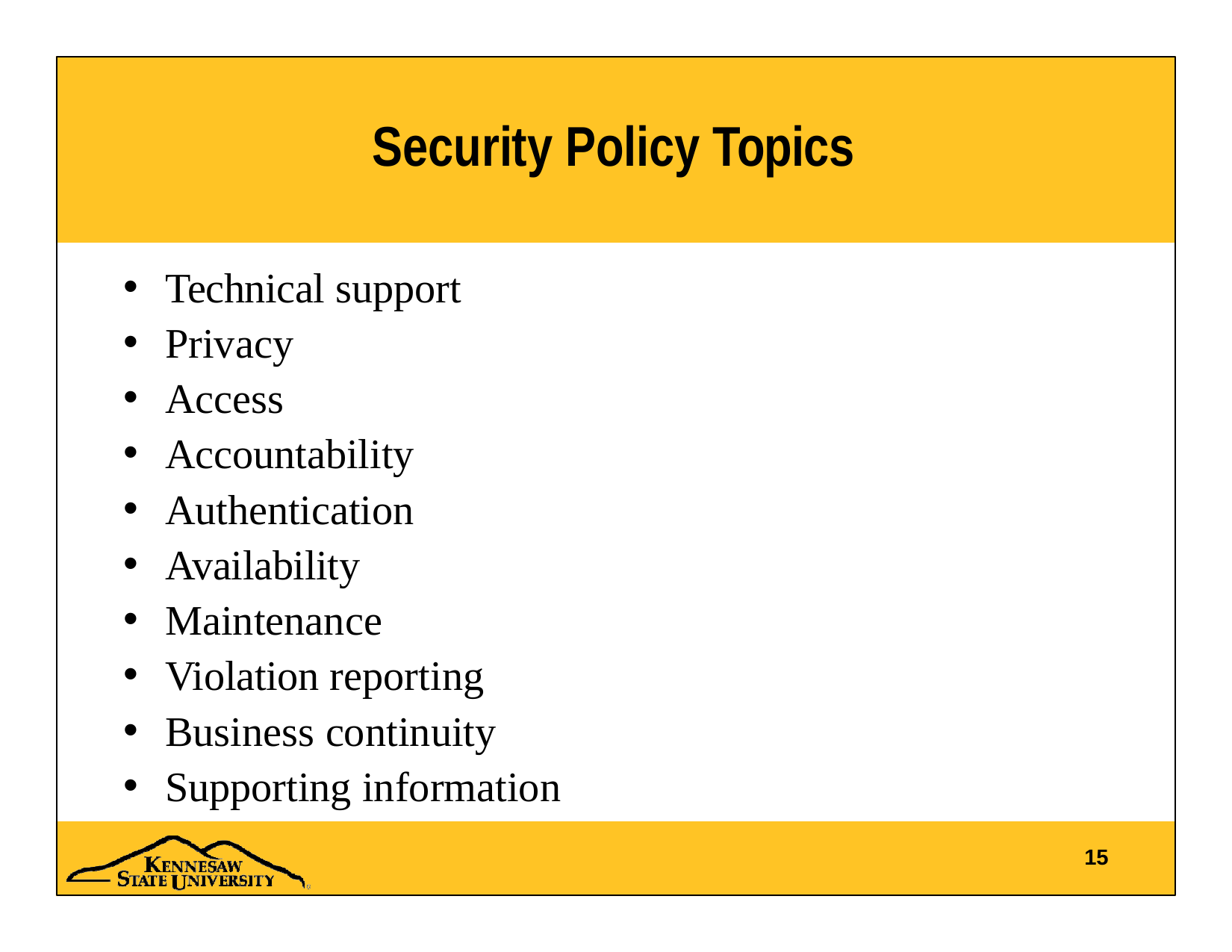

# Security Policy Topics
Technical support
Privacy
Access
Accountability
Authentication
Availability
Maintenance
Violation reporting
Business continuity
Supporting information

15